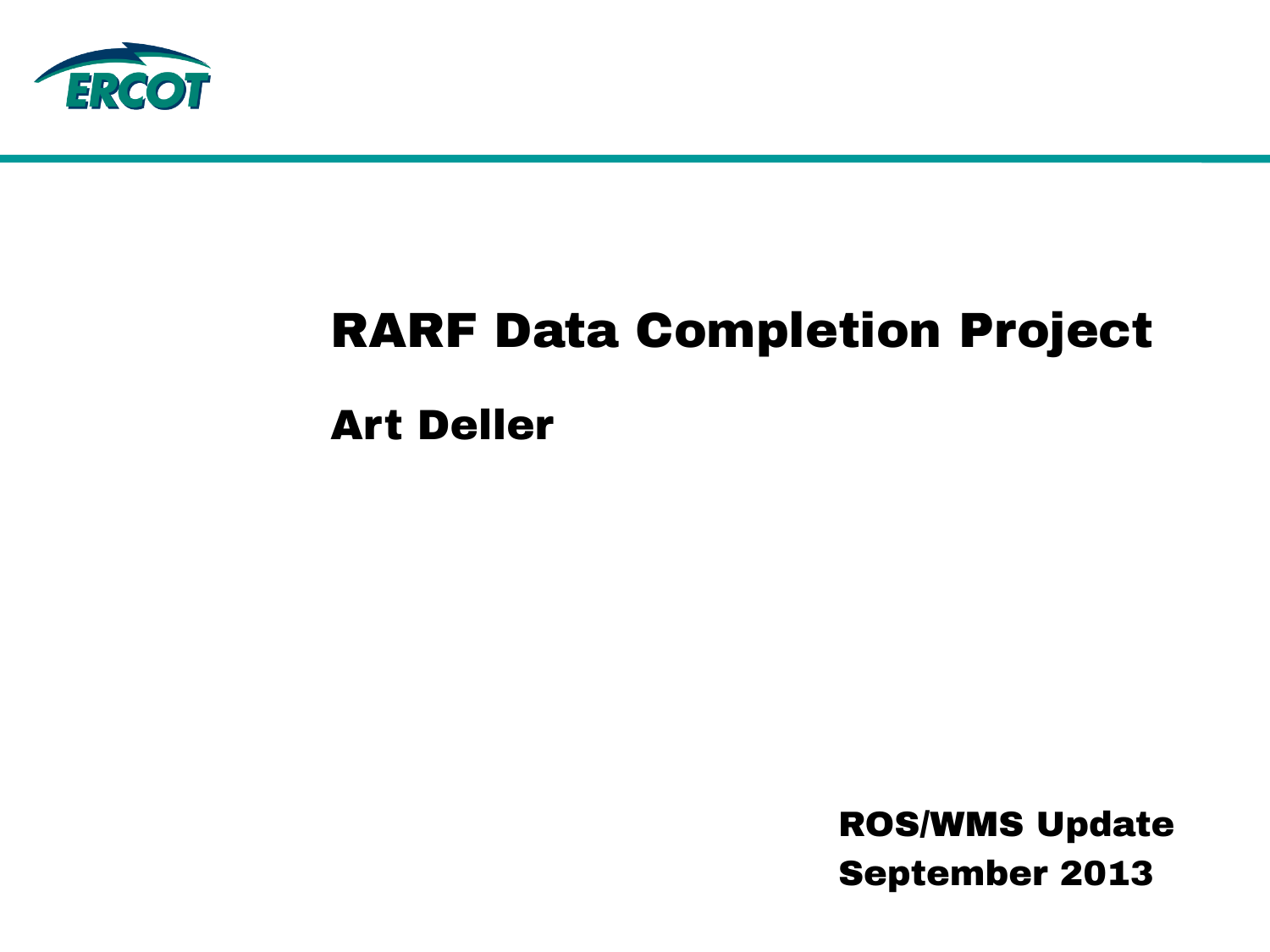

# RARF Data Completion Project
Art Deller

				ROS/WMS Update
				September 2013